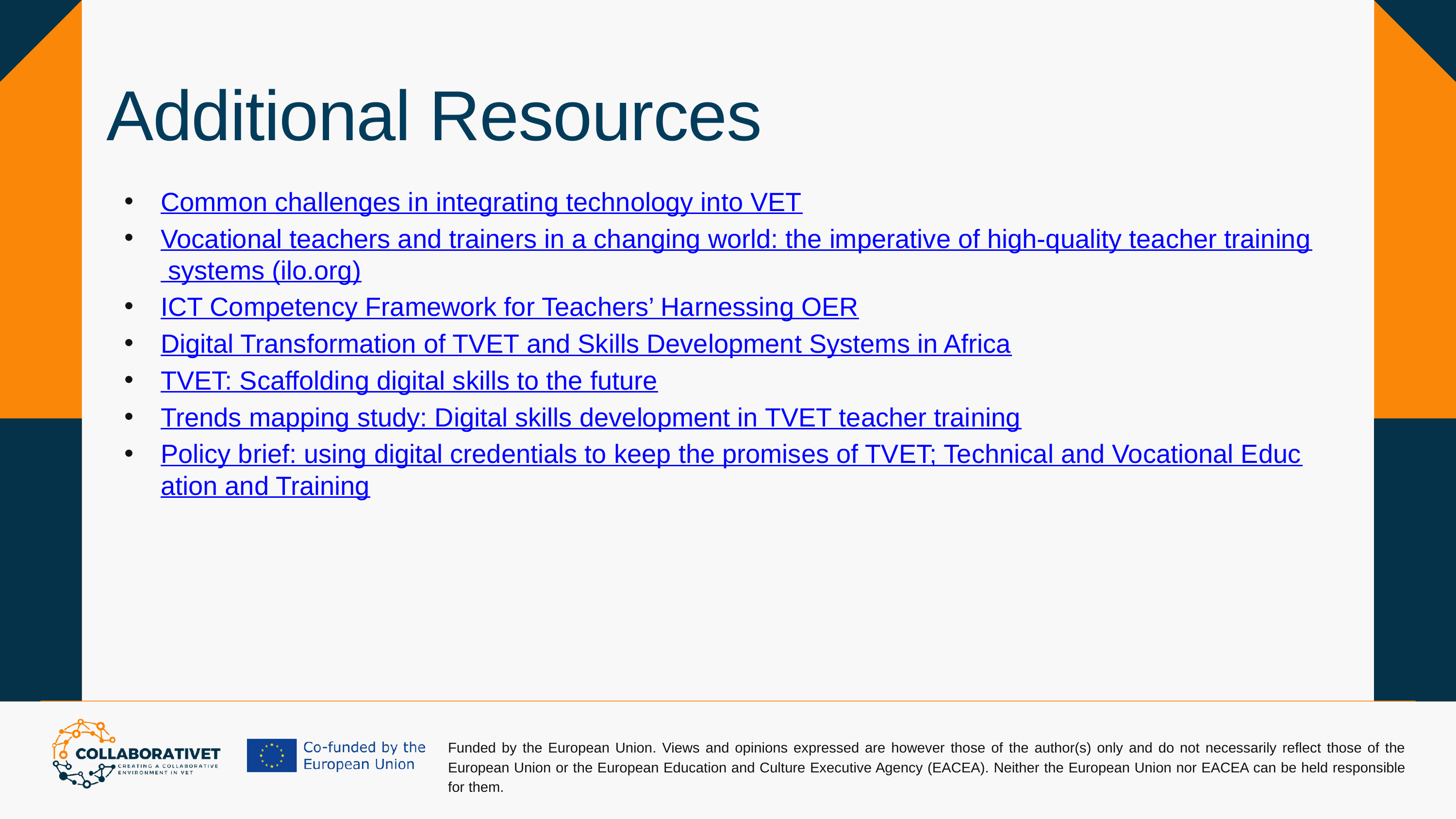

Additional Resources
Common challenges in integrating technology into VET
Vocational teachers and trainers in a changing world: the imperative of high-quality teacher training systems (ilo.org)
ICT Competency Framework for Teachers’ Harnessing OER
Digital Transformation of TVET and Skills Development Systems in Africa
TVET: Scaffolding digital skills to the future
Trends mapping study: Digital skills development in TVET teacher training
Policy brief: using digital credentials to keep the promises of TVET; Technical and Vocational Education and Training

Funded by the European Union. Views and opinions expressed are however those of the author(s) only and do not necessarily reflect those of the European Union or the European Education and Culture Executive Agency (EACEA). Neither the European Union nor EACEA can be held responsible for them.